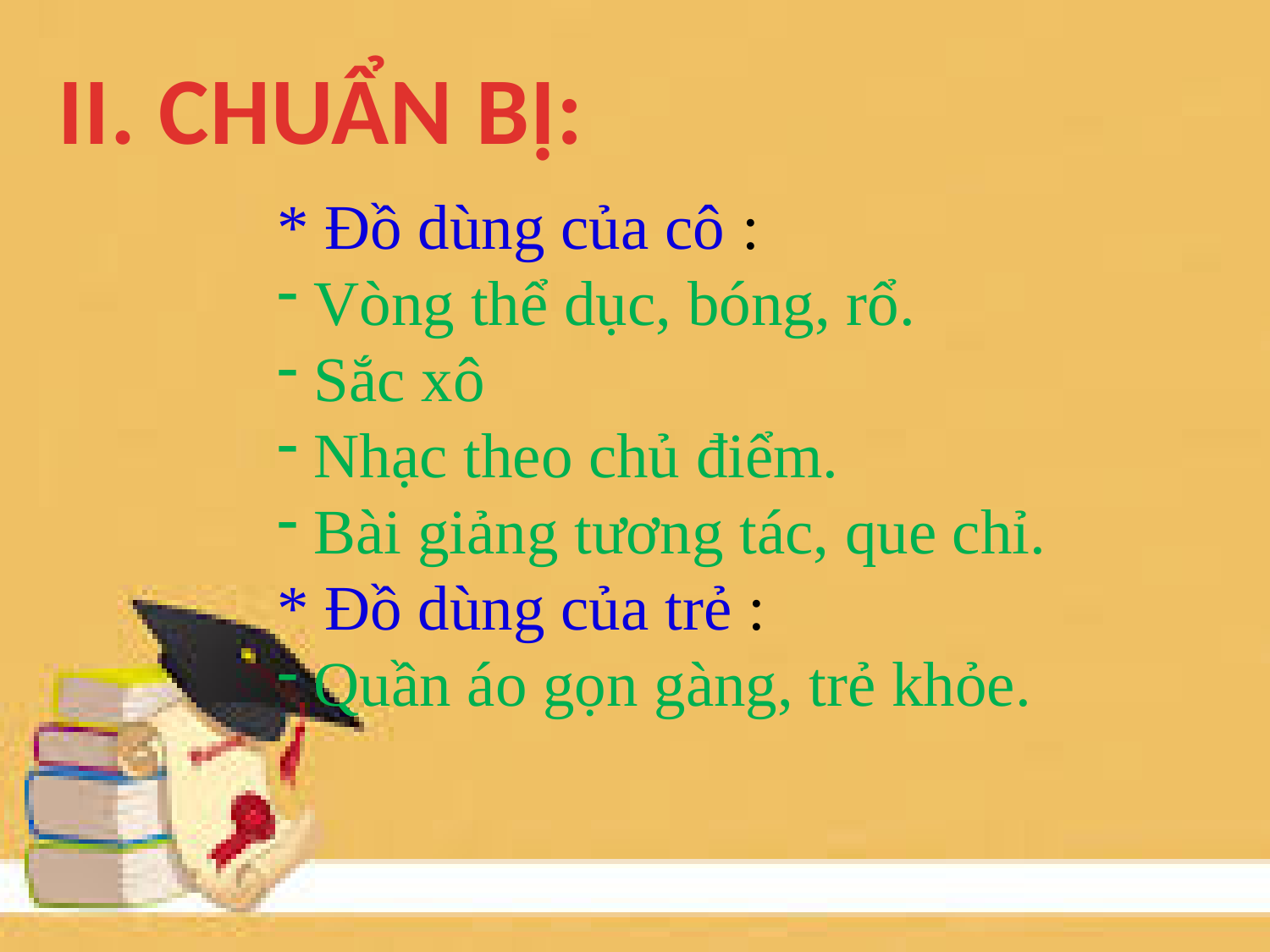

II. CHUẨN BỊ:
* Đồ dùng của cô :
 Vòng thể dục, bóng, rổ.
 Sắc xô
 Nhạc theo chủ điểm.
 Bài giảng tương tác, que chỉ.
* Đồ dùng của trẻ :
 Quần áo gọn gàng, trẻ khỏe.